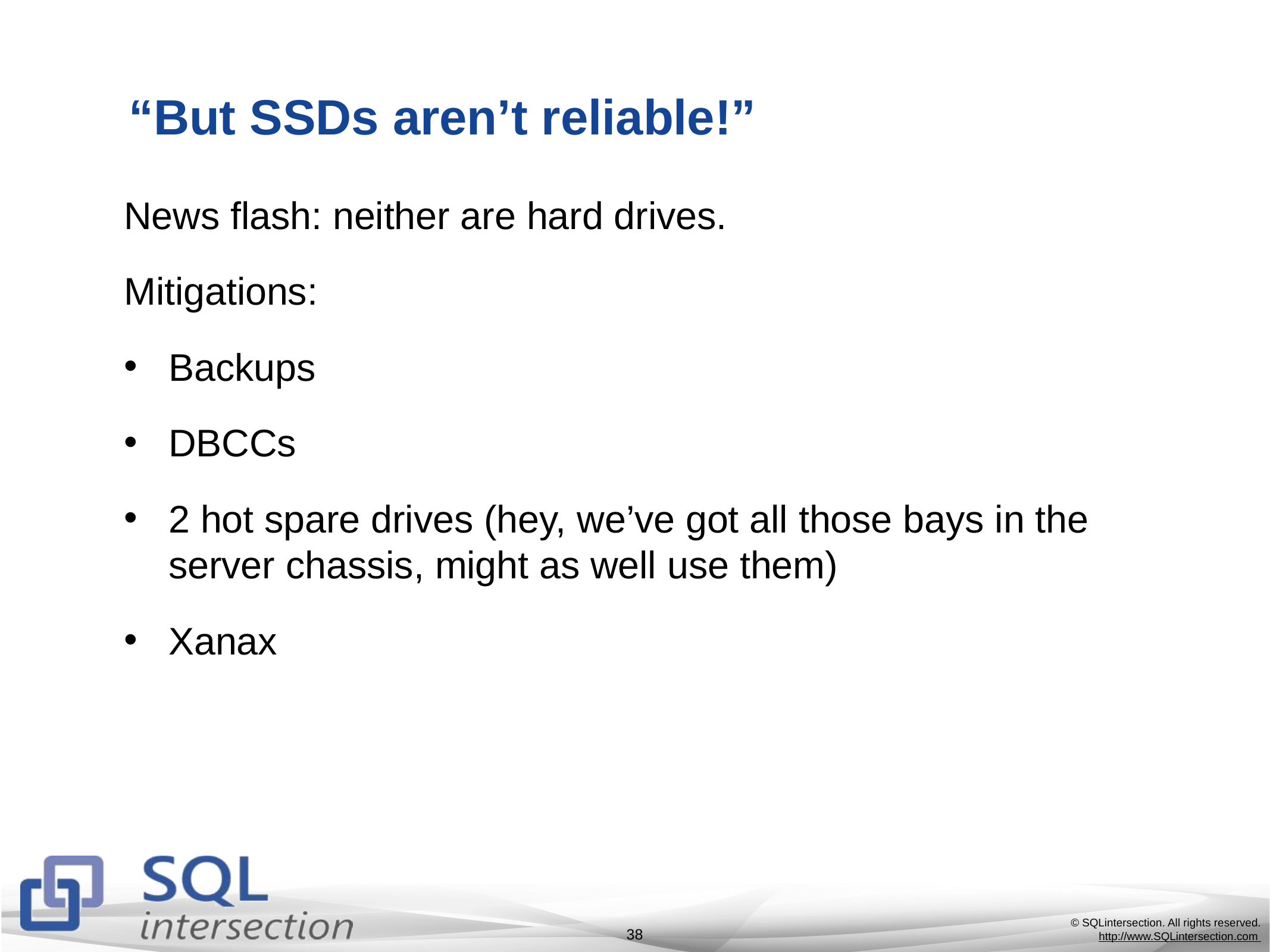

# “But SSDs aren’t reliable!”
News flash: neither are hard drives.
Mitigations:
Backups
DBCCs
2 hot spare drives (hey, we’ve got all those bays in the server chassis, might as well use them)
Xanax